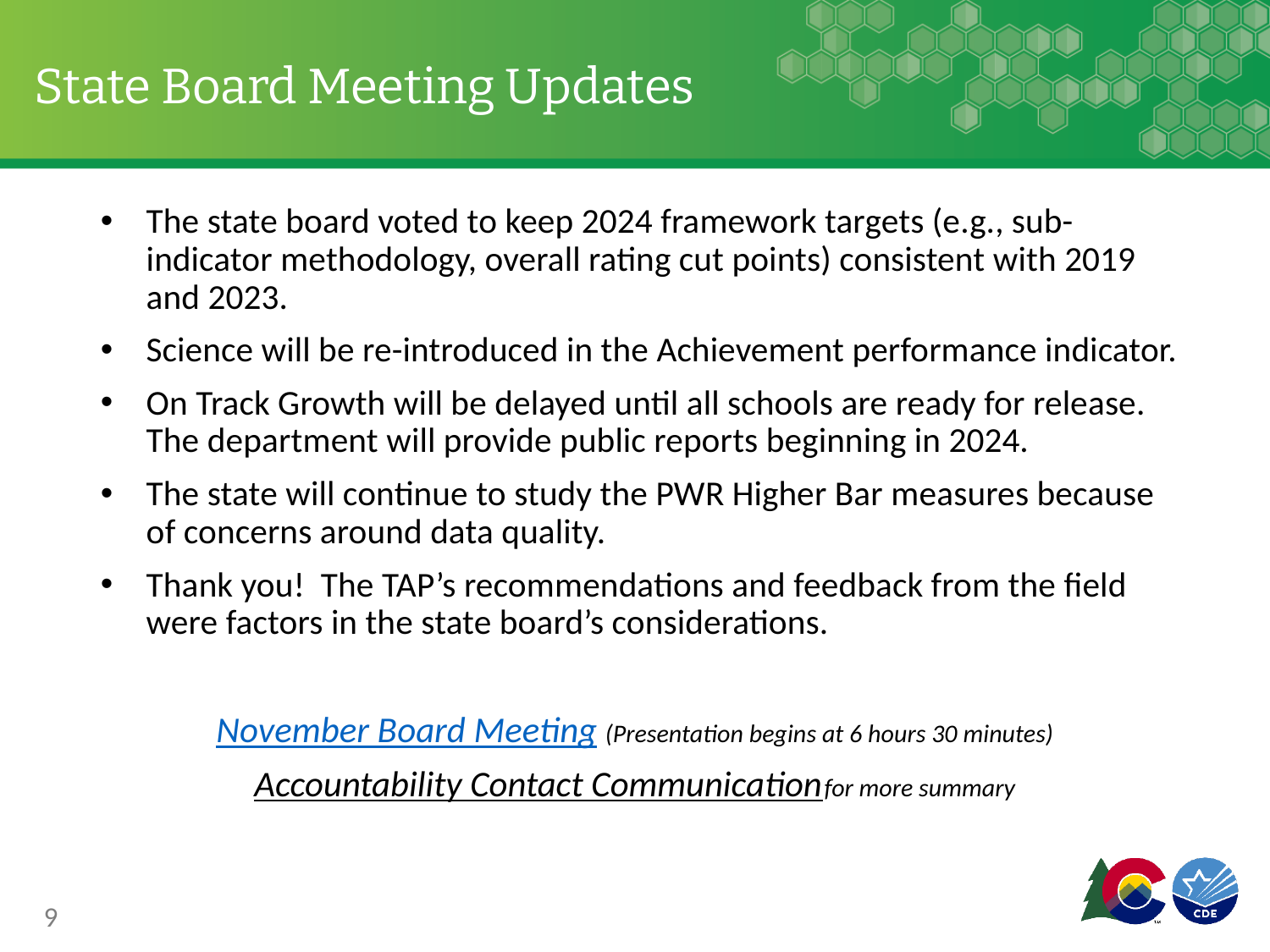

# State Board Meeting Updates
The state board voted to keep 2024 framework targets (e.g., sub-indicator methodology, overall rating cut points) consistent with 2019 and 2023.
Science will be re-introduced in the Achievement performance indicator.
On Track Growth will be delayed until all schools are ready for release.  The department will provide public reports beginning in 2024.
The state will continue to study the PWR Higher Bar measures because of concerns around data quality.
Thank you!  The TAP’s recommendations and feedback from the field were factors in the state board’s considerations.

November Board Meeting (Presentation begins at 6 hours 30 minutes)
Accountability Contact Communication for more summary

9